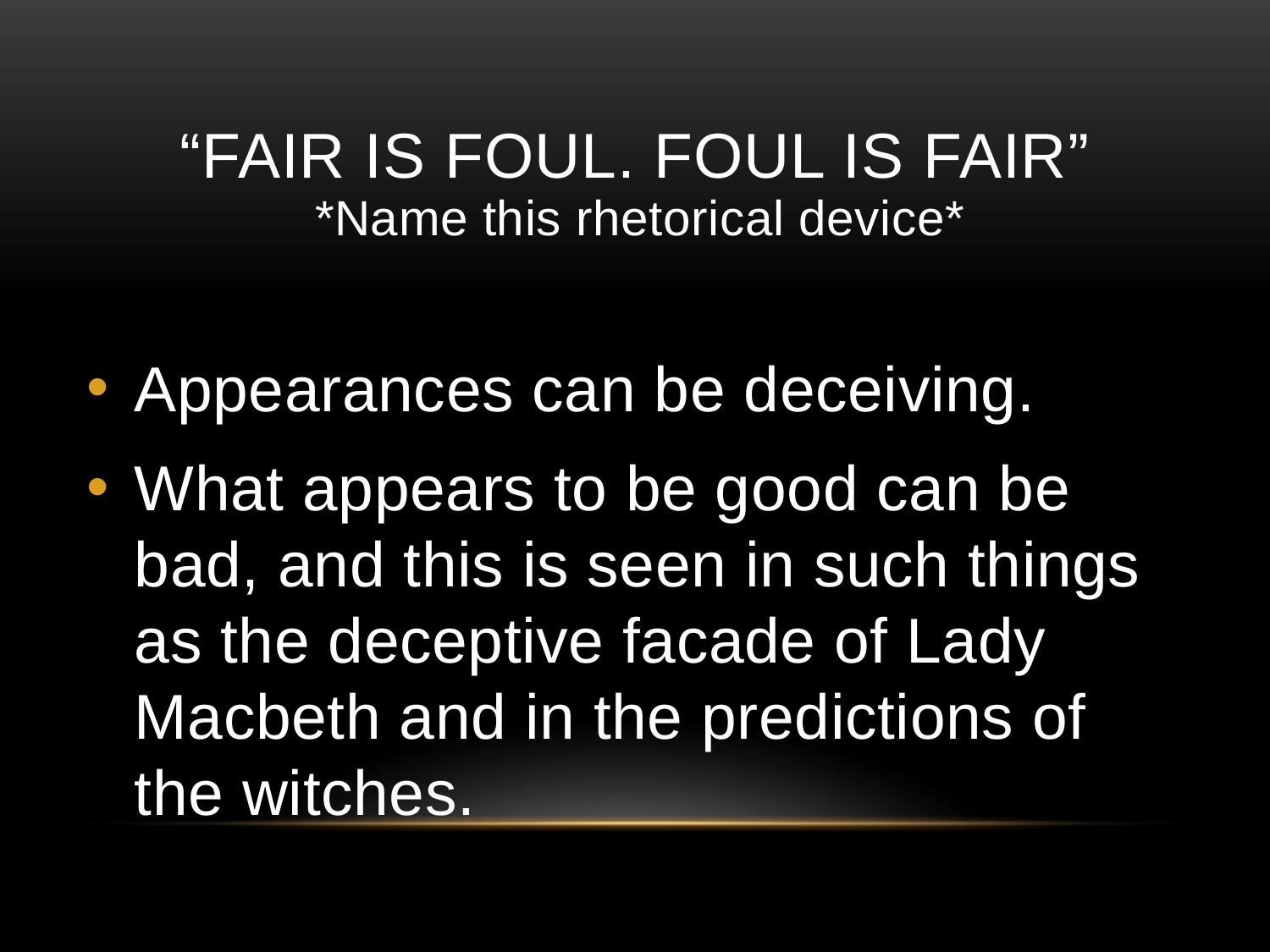

# “Fair is foul. Foul is fair”
*Name this rhetorical device*

Appearances can be deceiving.
What appears to be good can be bad, and this is seen in such things as the deceptive facade of Lady Macbeth and in the predictions of the witches.